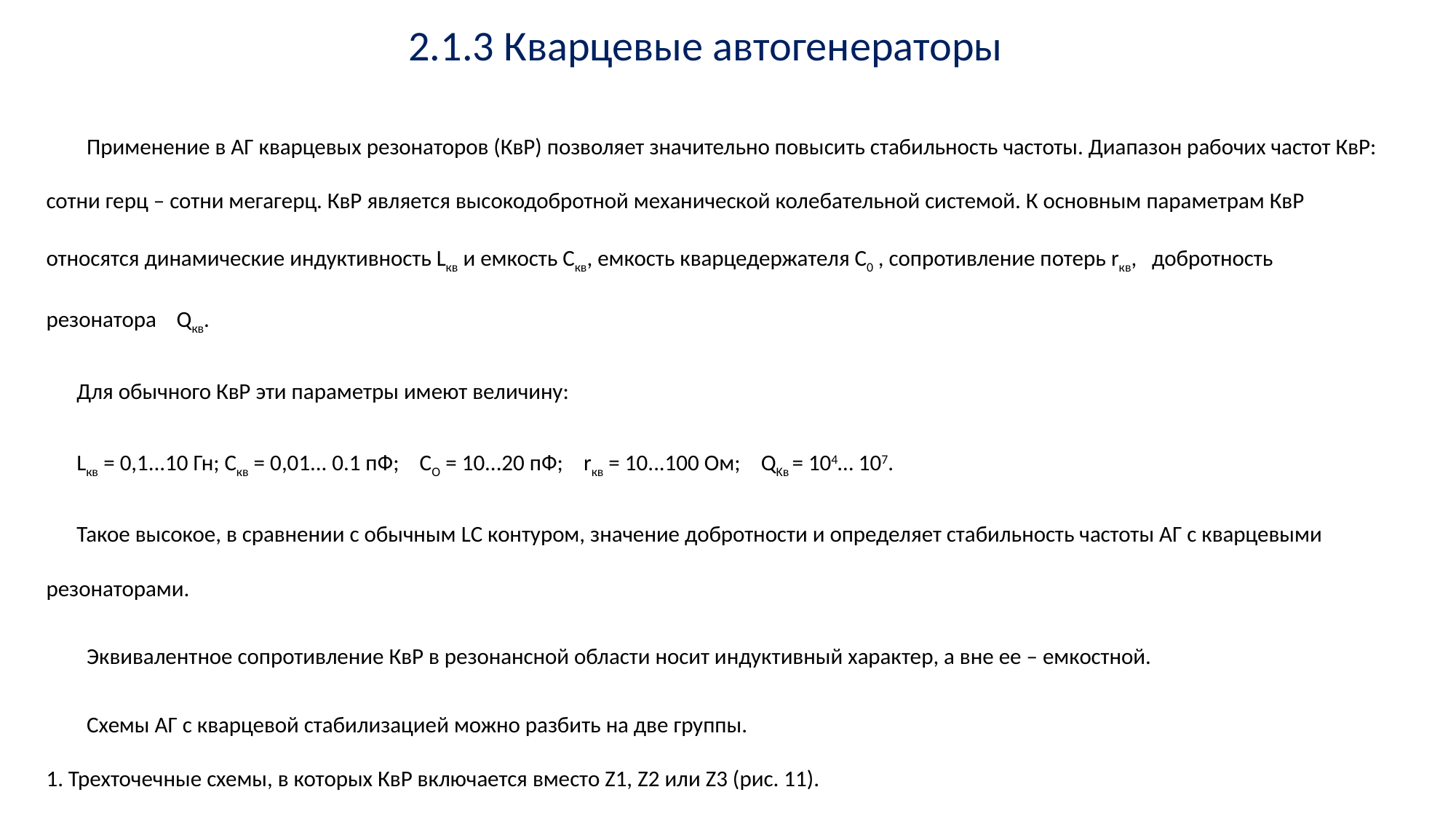

# 2.1.3 Кварцевые автогенераторы
Применение в АГ кварцевых резонаторов (КвР) позволяет значительно повысить стабильность частоты. Диапазон рабочих частот КвР: сотни герц – сотни мегагерц. КвР является высокодобротной механической колебательной системой. К основным параметрам КвР относятся динамические индуктивность Lкв и емкость Скв, емкость кварцедержателя C0 , сопротивление потерь rкв,   добротность   резонатора    Qкв.
Для обычного КвР эти параметры имеют величину:
Lкв = 0,1...10 Гн; Скв = 0,01... 0.1 пФ;    СО = 10...20 пФ;    rкв = 10...100 Ом;    QKв = 104… 107.
Такое высокое, в сравнении с обычным LС контуром, значение добротности и определяет стабильность частоты АГ с кварцевыми резонаторами.
Эквивалентное сопротивление КвР в резонансной области носит индуктивный характер, а вне ее – емкостной.
Схемы АГ с кварцевой стабилизацией можно разбить на две группы.
1. Трехточечные схемы, в которых КвР включается вместо Z1, Z2 или Z3 (рис. 11).